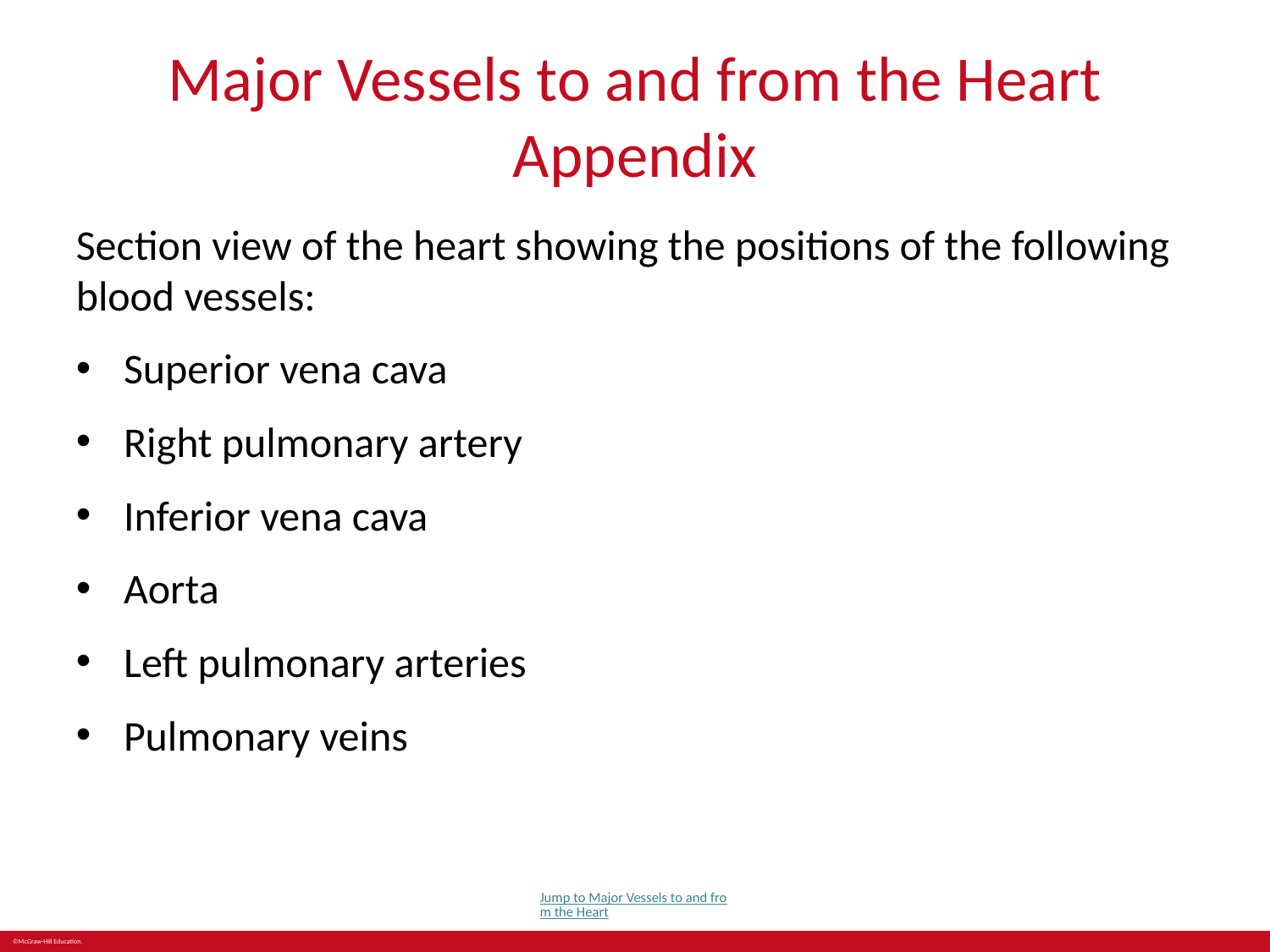

# Major Vessels to and from the Heart Appendix
Section view of the heart showing the positions of the following blood vessels:
Superior vena cava
Right pulmonary artery
Inferior vena cava
Aorta
Left pulmonary arteries
Pulmonary veins
Jump to Major Vessels to and from the Heart